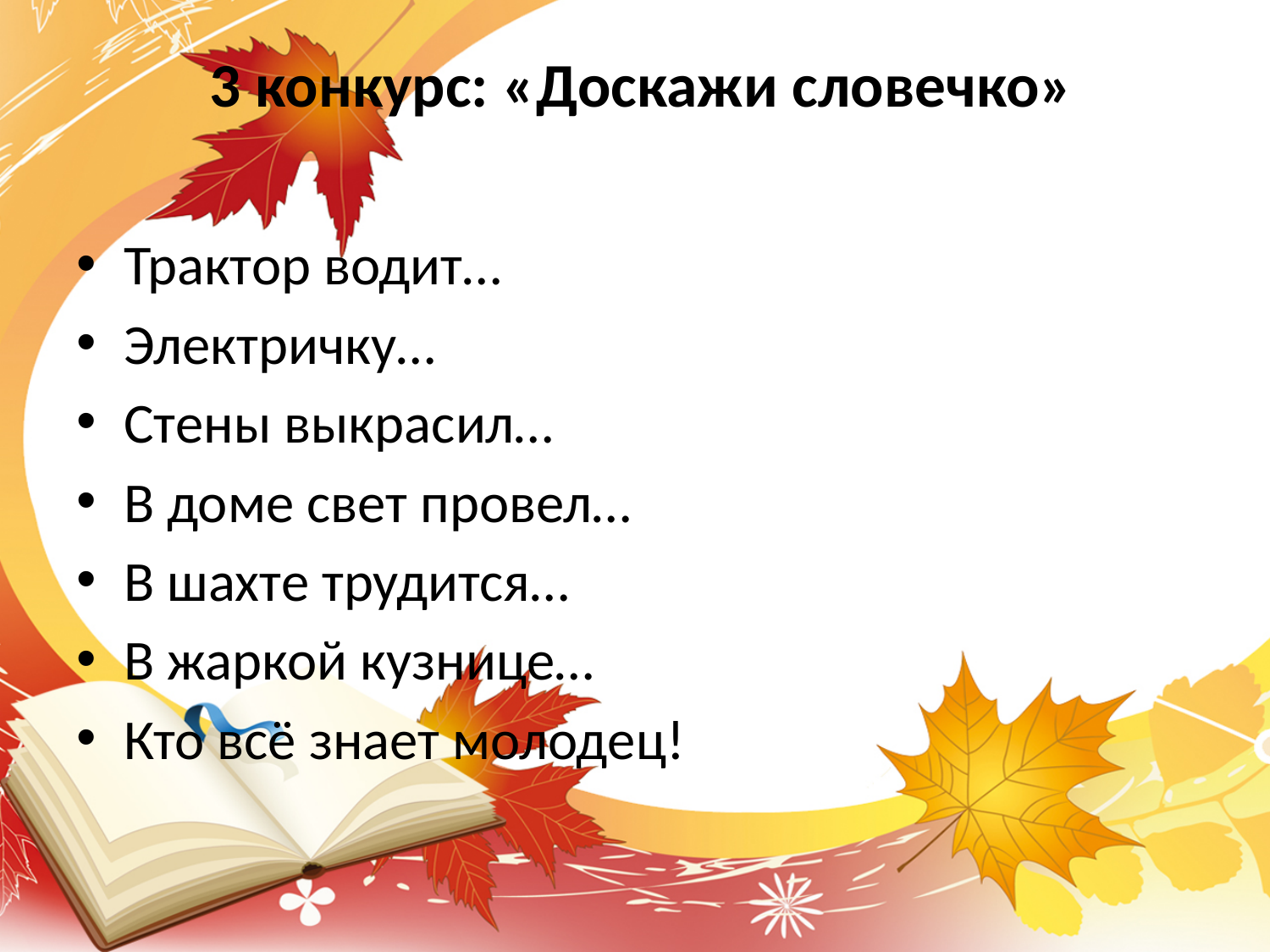

# 3 конкурс: «Доскажи словечко»
Трактор водит…
Электричку…
Стены выкрасил…
В доме свет провел…
В шахте трудится…
В жаркой кузнице…
Кто всё знает молодец!